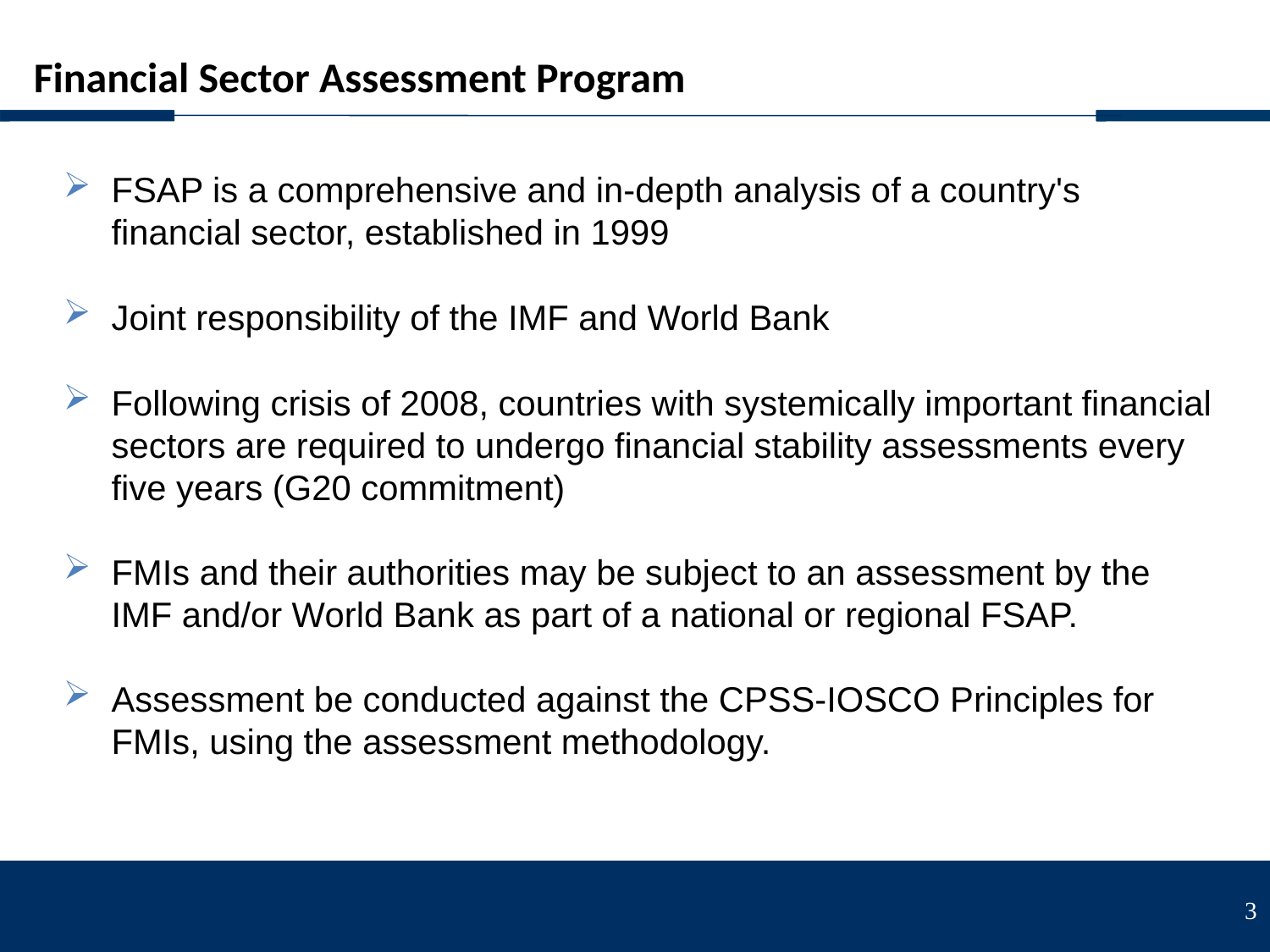

Financial Sector Assessment Program
FSAP is a comprehensive and in-depth analysis of a country's financial sector, established in 1999

Joint responsibility of the IMF and World Bank
Following crisis of 2008, countries with systemically important financial sectors are required to undergo financial stability assessments every five years (G20 commitment)

FMIs and their authorities may be subject to an assessment by the IMF and/or World Bank as part of a national or regional FSAP.

Assessment be conducted against the CPSS-IOSCO Principles for FMIs, using the assessment methodology.

3